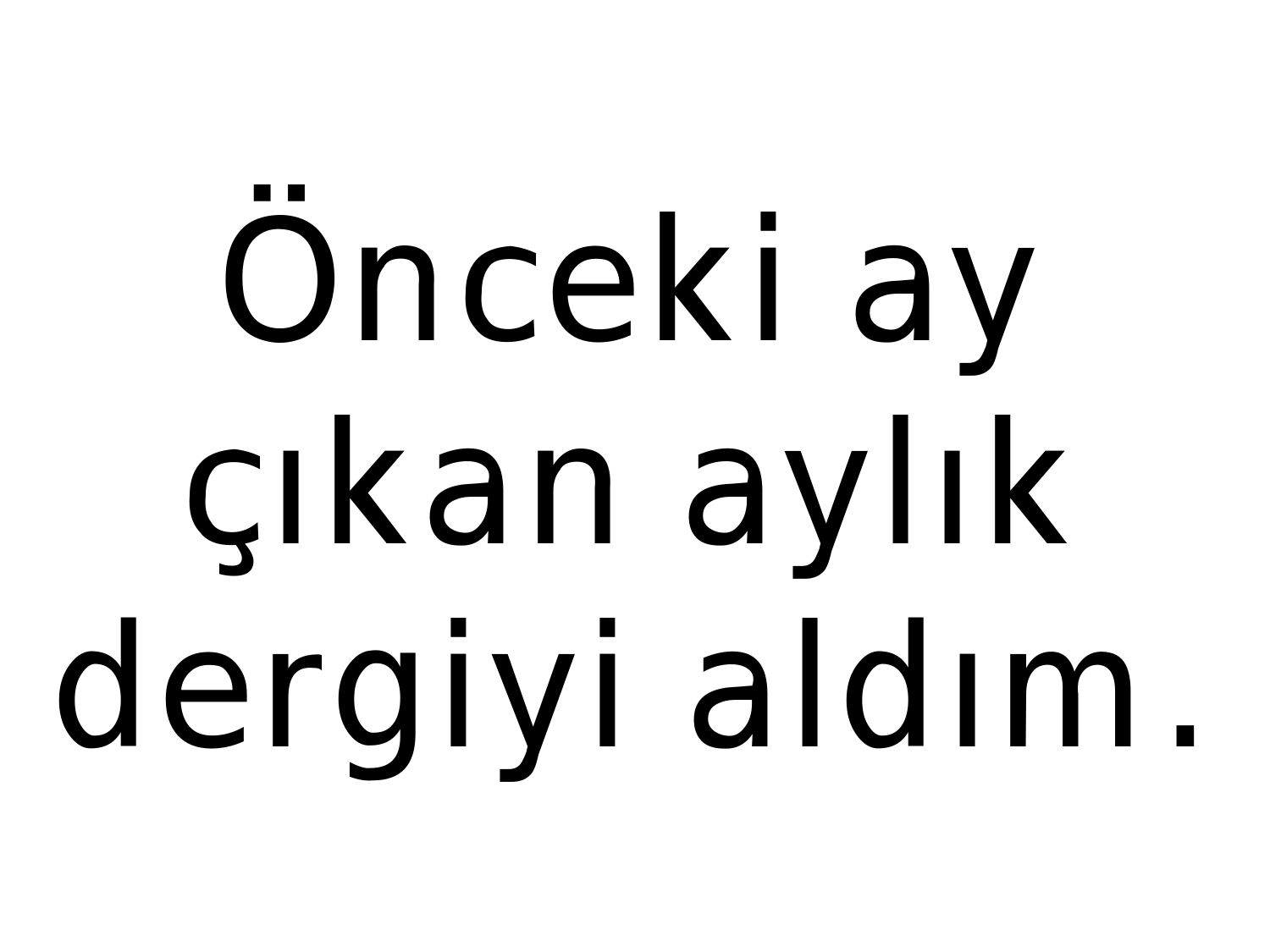

# Önceki ay çıkan aylık dergiyi aldım.